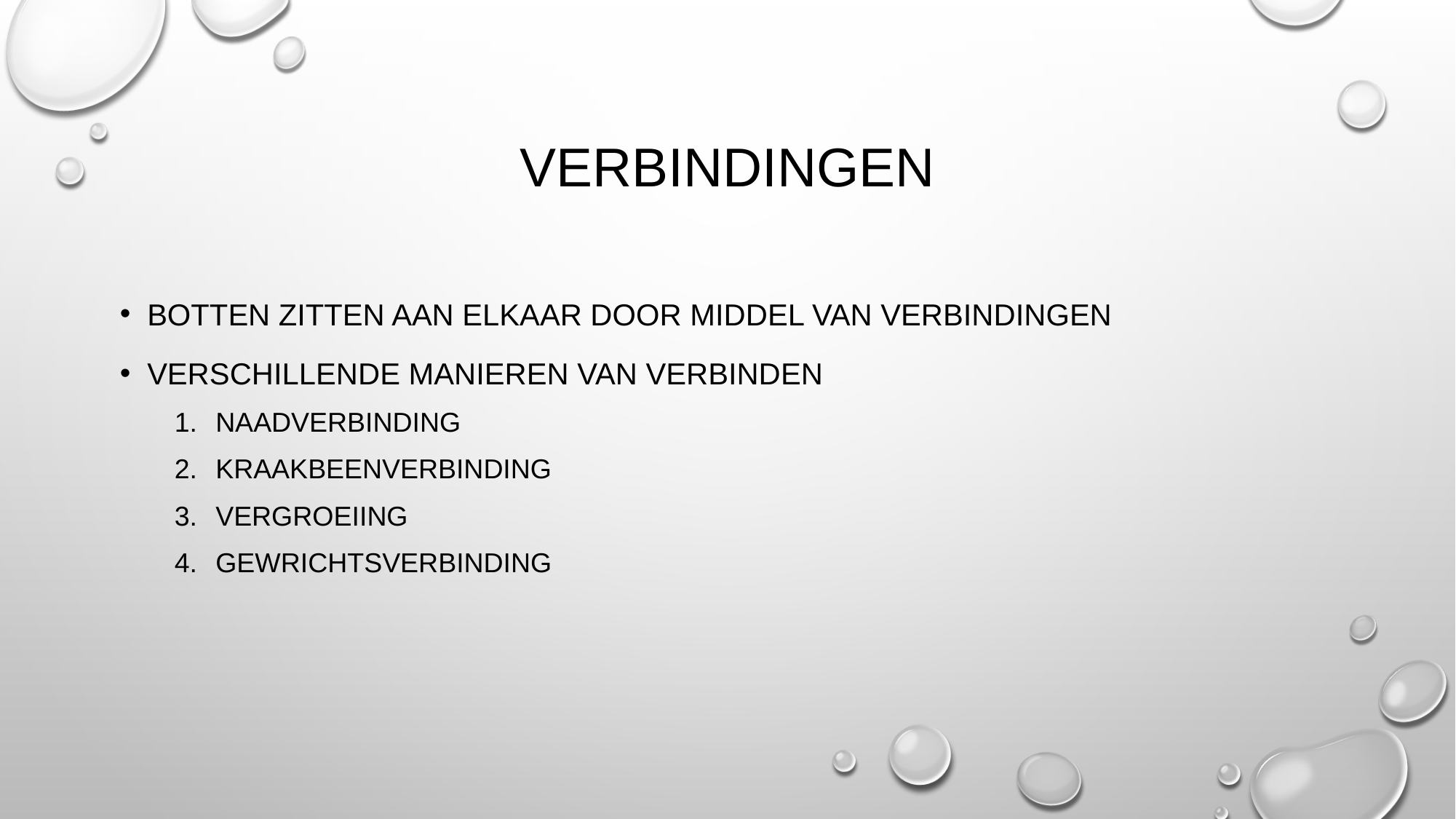

# verbindingen
Botten zitten aan elkaar door middel van verbindingen
Verschillende manieren van verbinden
Naadverbinding
Kraakbeenverbinding
Vergroeiing
gewrichtsverbinding